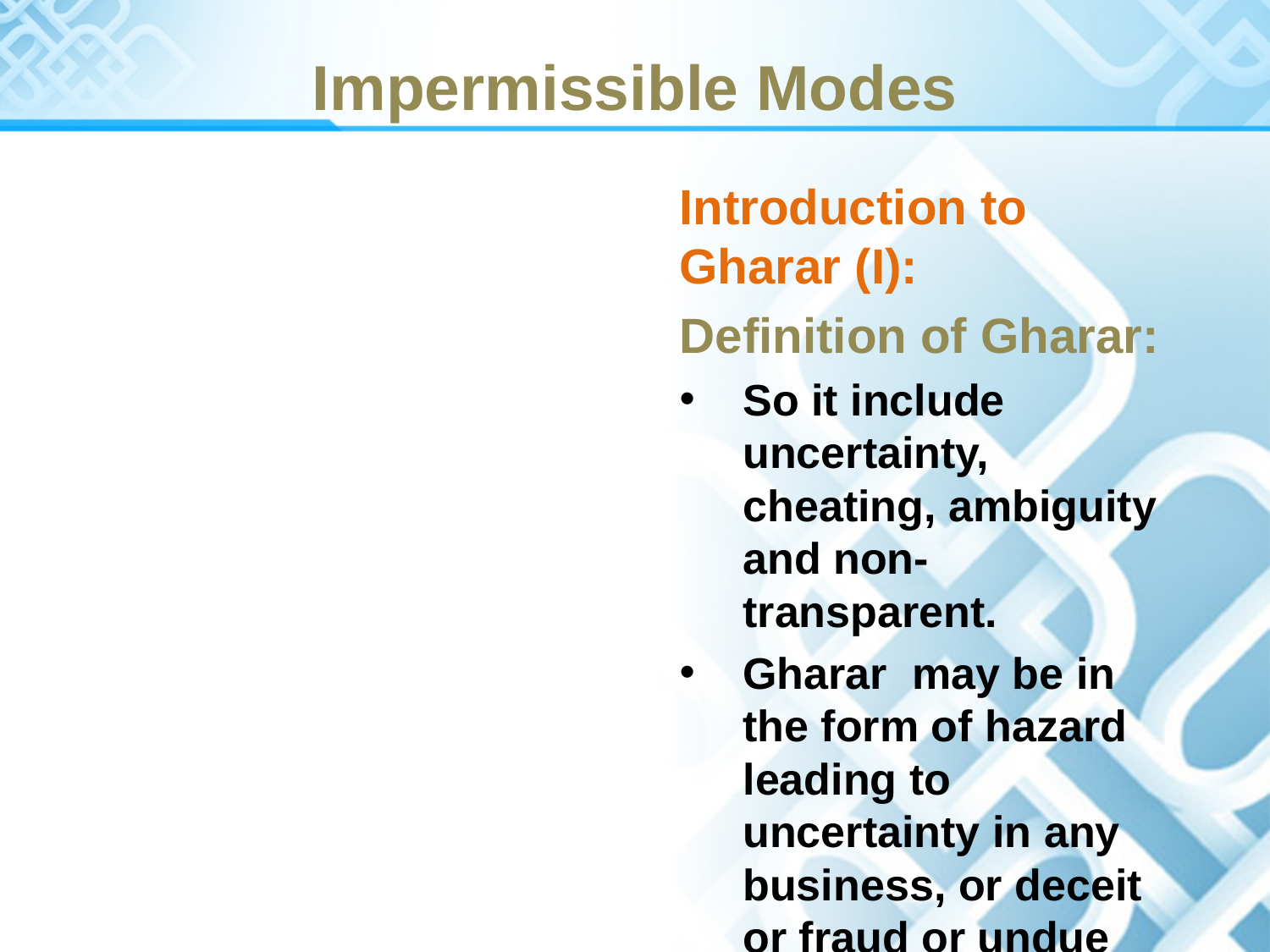

Impermissible Modes
Introduction to Gharar (I):
Definition of Gharar:
So it include uncertainty, cheating, ambiguity and non-transparent.
Gharar  may be in the form of hazard leading to uncertainty in any business, or deceit or fraud or undue advantage.